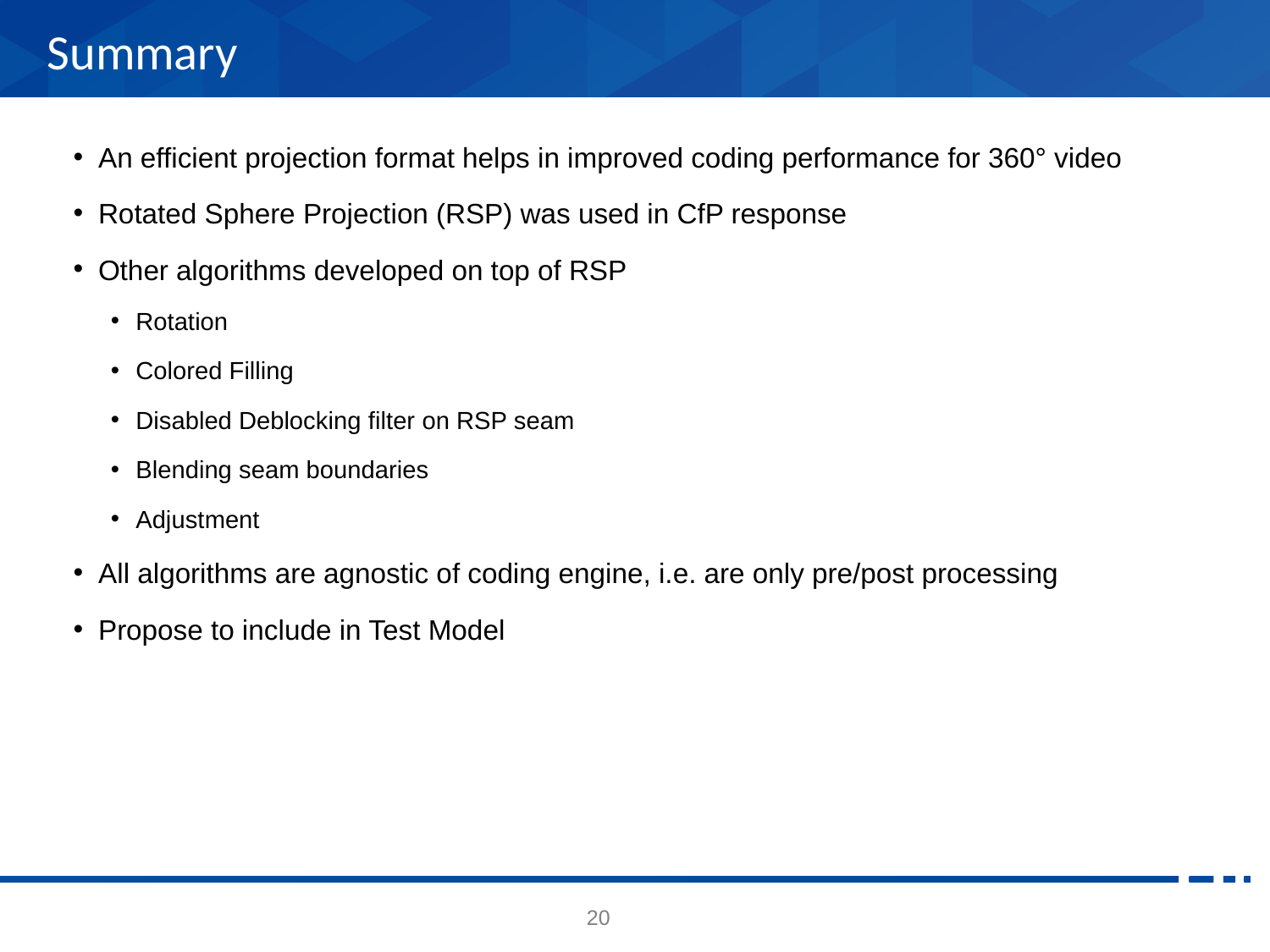

# Summary
An efficient projection format helps in improved coding performance for 360° video
Rotated Sphere Projection (RSP) was used in CfP response
Other algorithms developed on top of RSP
Rotation
Colored Filling
Disabled Deblocking filter on RSP seam
Blending seam boundaries
Adjustment
All algorithms are agnostic of coding engine, i.e. are only pre/post processing
Propose to include in Test Model